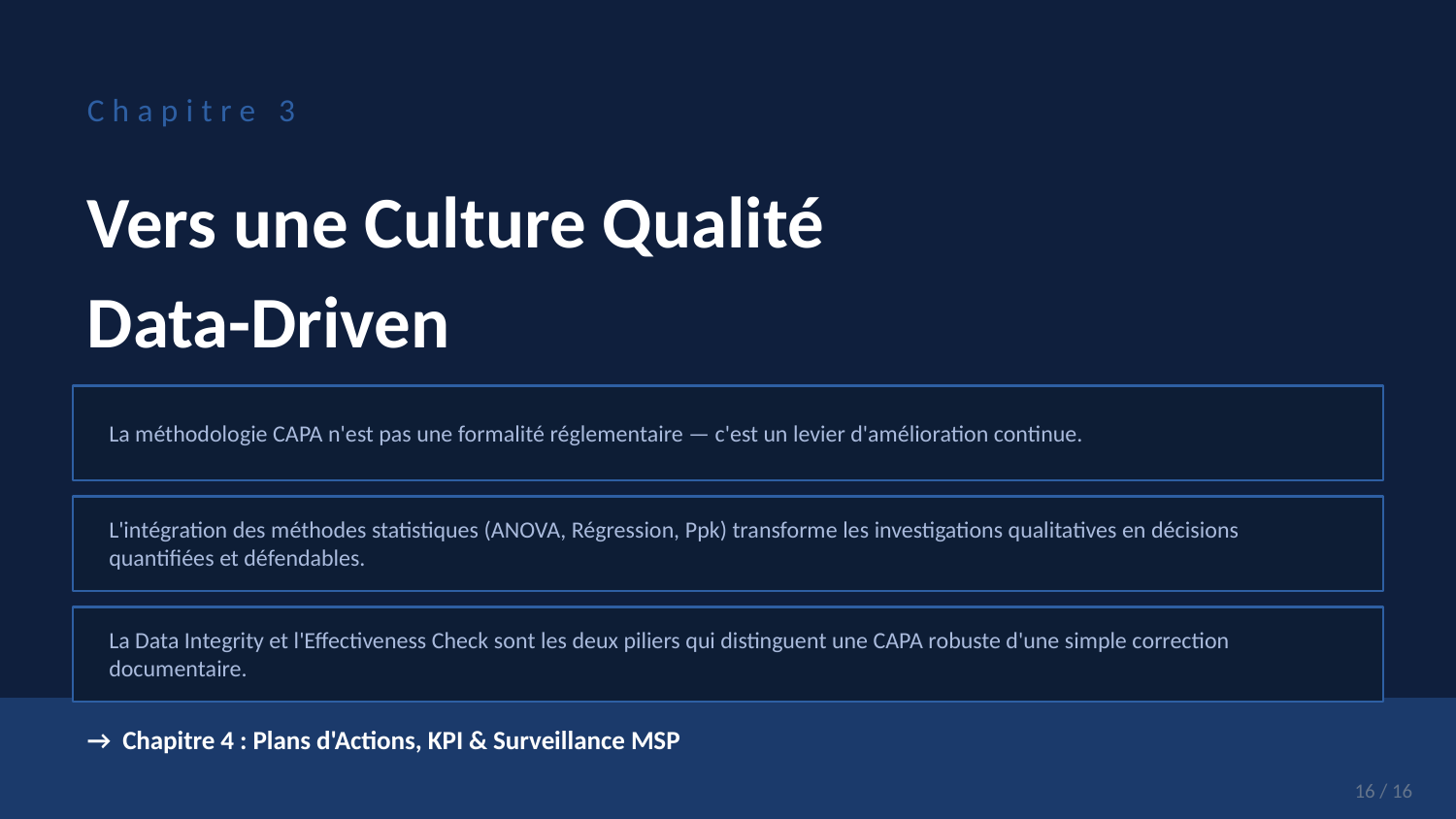

Chapitre 3
Vers une Culture Qualité
Data-Driven

La méthodologie CAPA n'est pas une formalité réglementaire — c'est un levier d'amélioration continue.

L'intégration des méthodes statistiques (ANOVA, Régression, Ppk) transforme les investigations qualitatives en décisions quantifiées et défendables.

La Data Integrity et l'Effectiveness Check sont les deux piliers qui distinguent une CAPA robuste d'une simple correction documentaire.

→  Chapitre 4 : Plans d'Actions, KPI & Surveillance MSP
16 / 16